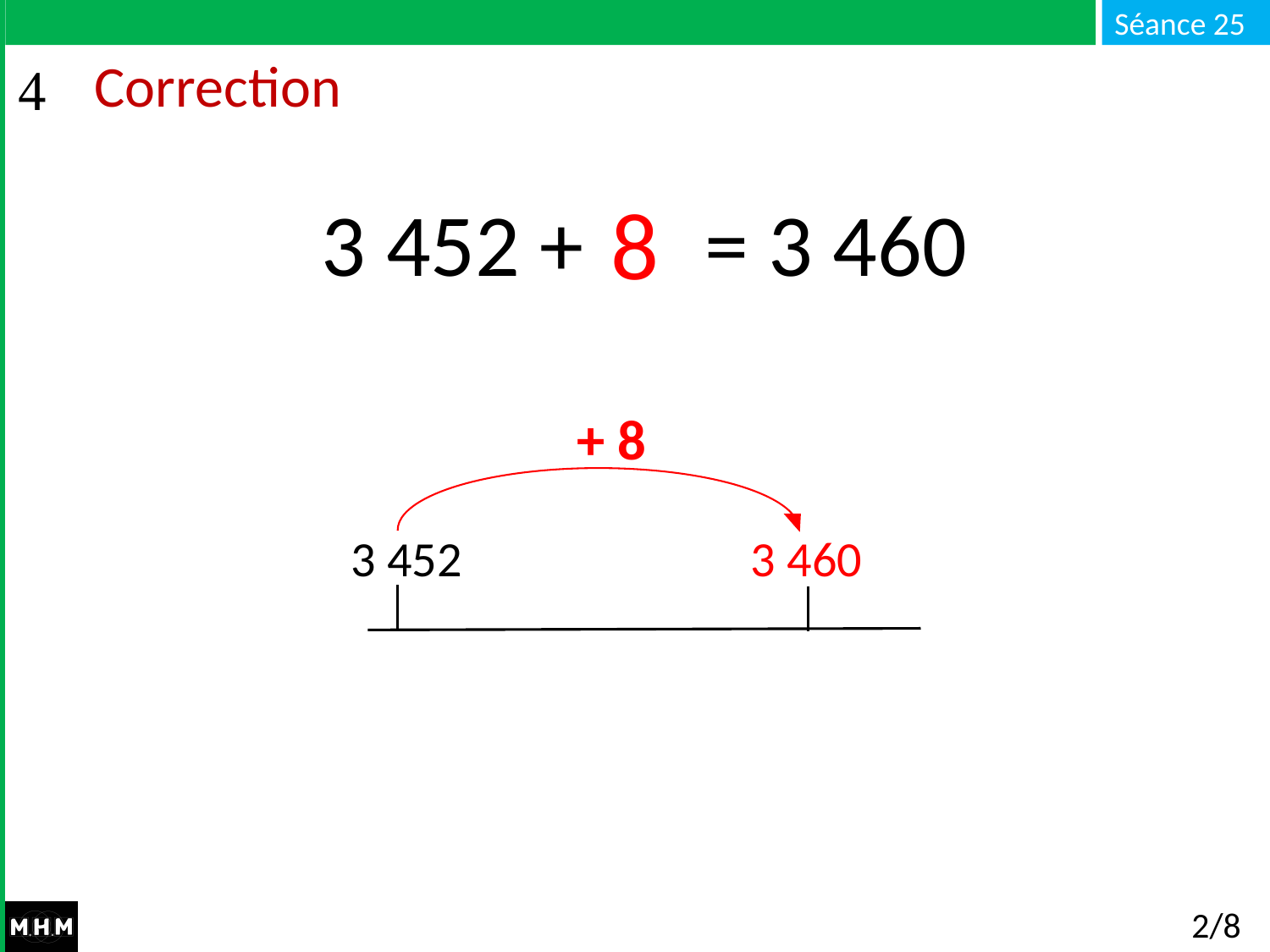

# Correction
8
3 452 + …  = 3 460
+ 8

3 452
3 460
2/8